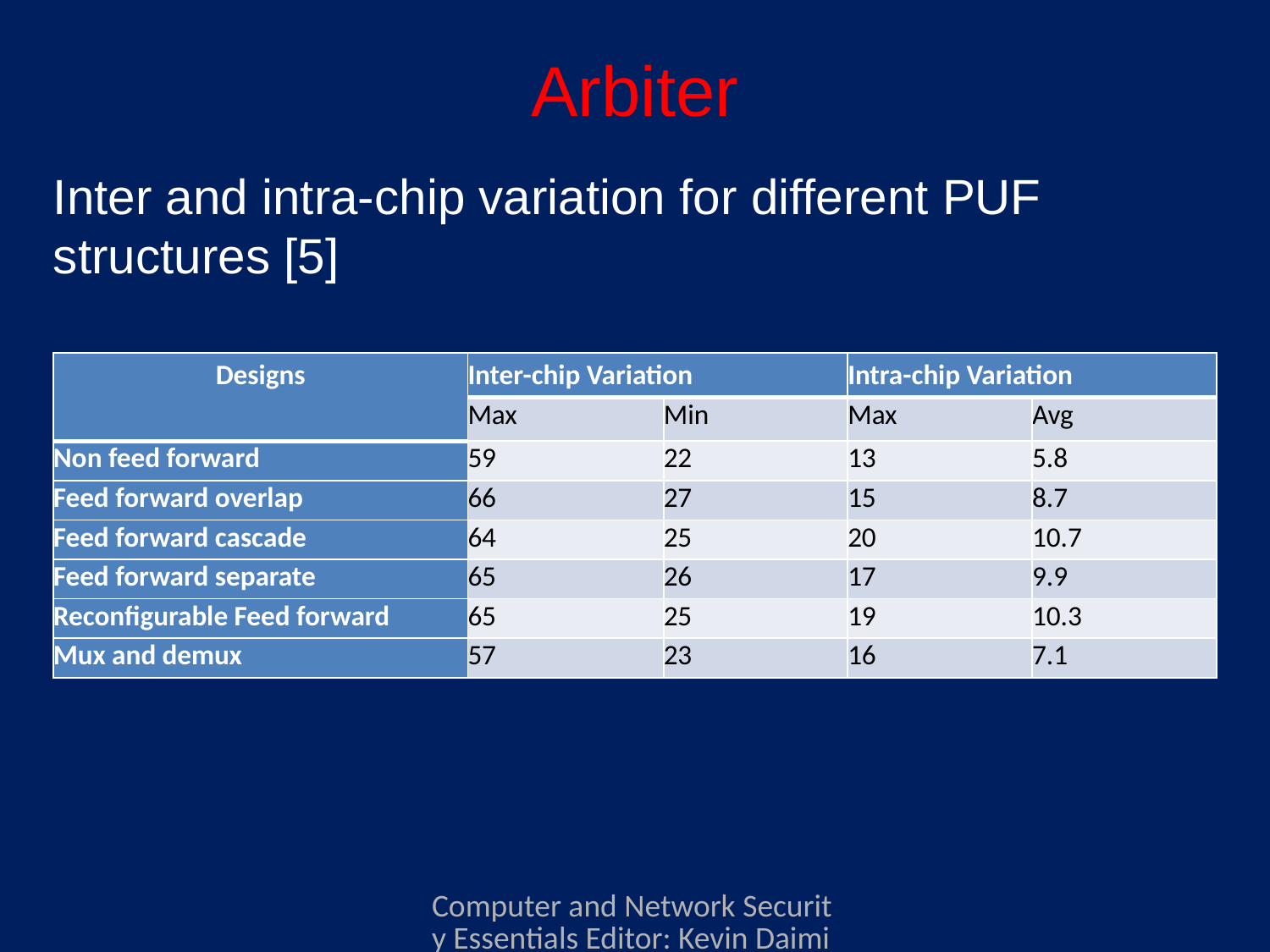

# Arbiter
Inter and intra-chip variation for different PUF structures [5]
| Designs | Inter-chip Variation |  | Intra-chip Variation |  |
| --- | --- | --- | --- | --- |
|  | Max | Min | Max | Avg |
| Non feed forward | 59 | 22 | 13 | 5.8 |
| Feed forward overlap | 66 | 27 | 15 | 8.7 |
| Feed forward cascade | 64 | 25 | 20 | 10.7 |
| Feed forward separate | 65 | 26 | 17 | 9.9 |
| Reconfigurable Feed forward | 65 | 25 | 19 | 10.3 |
| Mux and demux | 57 | 23 | 16 | 7.1 |
Computer and Network Security Essentials Editor: Kevin Daimi Associate Editors: Guillermo Francia, Levent Ertaul, Luis H. Encinas, Eman El-Sheikh Published by Springer